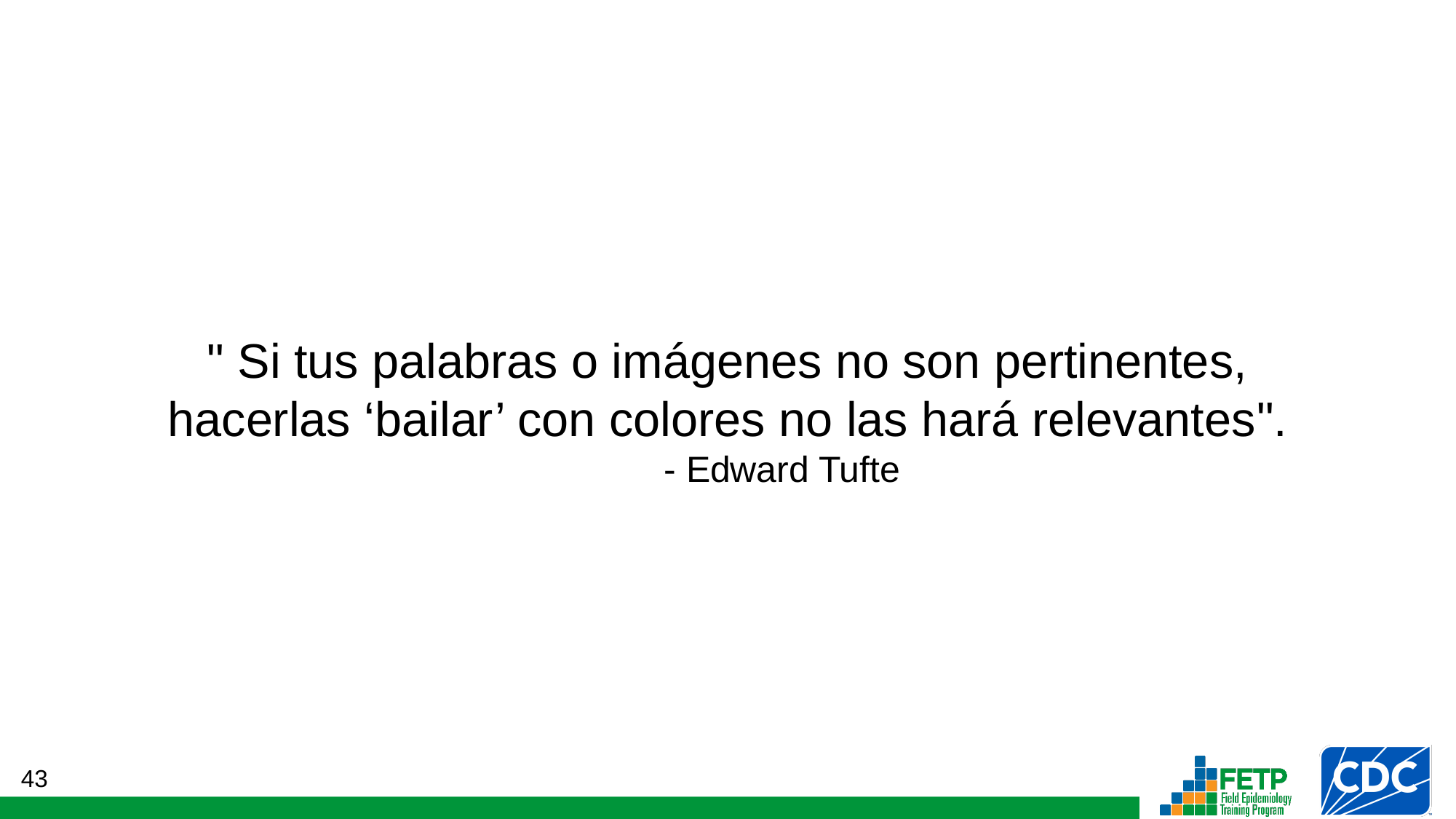

" Si tus palabras o imágenes no son pertinentes, hacerlas ‘bailar’ con colores no las hará relevantes".
	- Edward Tufte